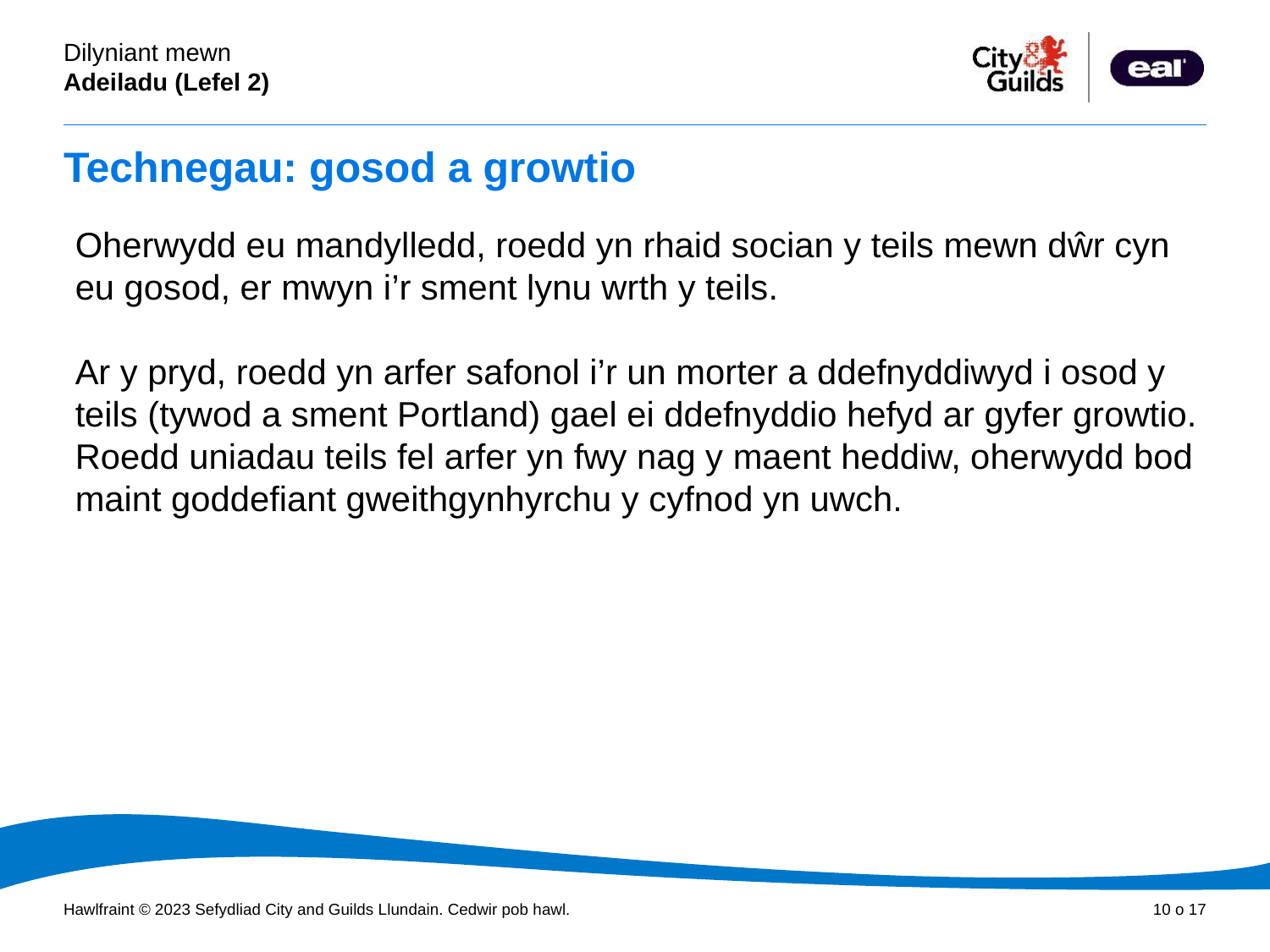

# Technegau: gosod a growtio
Oherwydd eu mandylledd, roedd yn rhaid socian y teils mewn dŵr cyn eu gosod, er mwyn i’r sment lynu wrth y teils.

Ar y pryd, roedd yn arfer safonol i’r un morter a ddefnyddiwyd i osod y teils (tywod a sment Portland) gael ei ddefnyddio hefyd ar gyfer growtio. Roedd uniadau teils fel arfer yn fwy nag y maent heddiw, oherwydd bod maint goddefiant gweithgynhyrchu y cyfnod yn uwch.